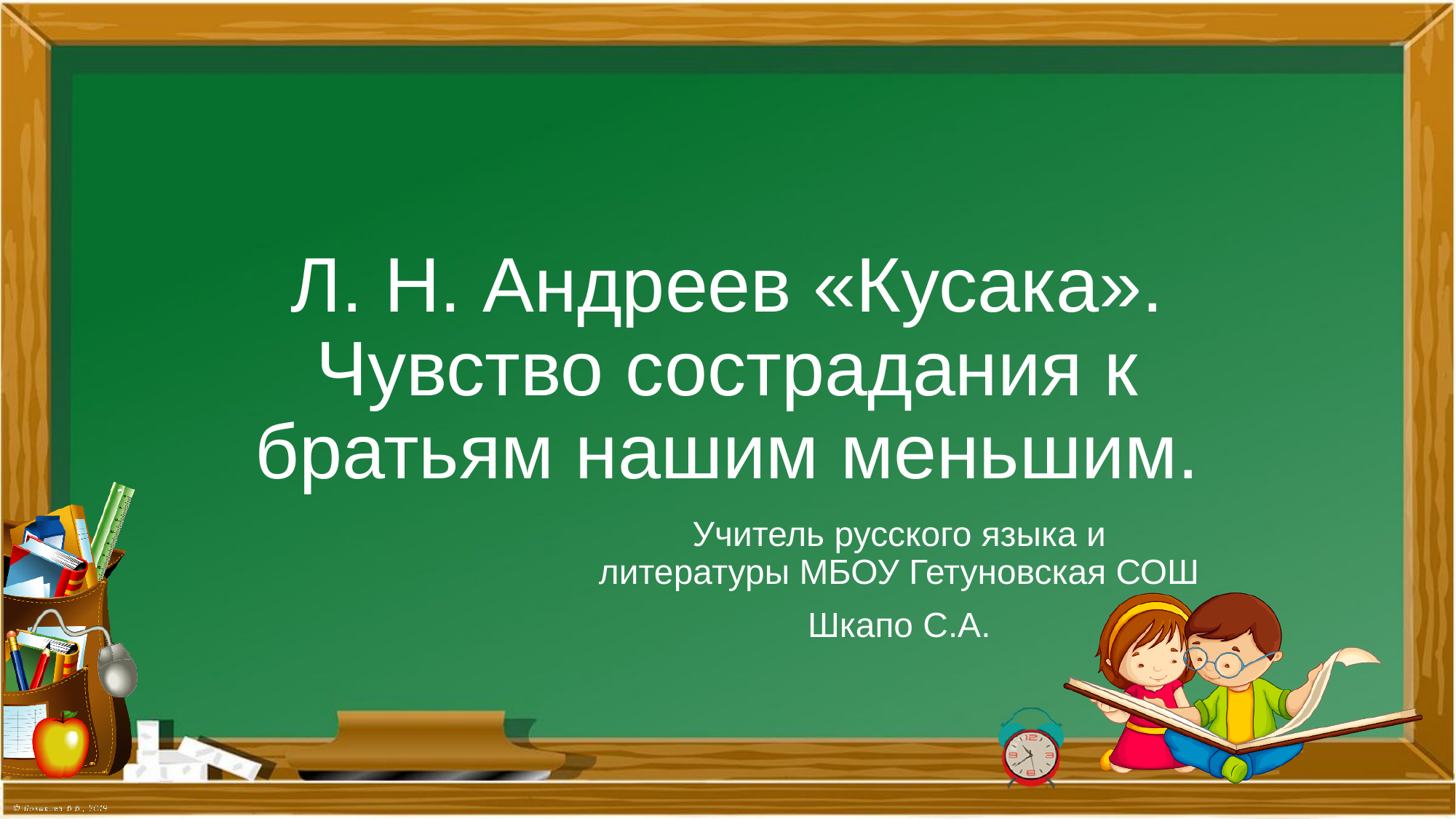

# Л. Н. Андреев «Кусака». Чувство сострадания к братьям нашим меньшим.
Учитель русского языка и литературы МБОУ Гетуновская СОШ
Шкапо С.А.